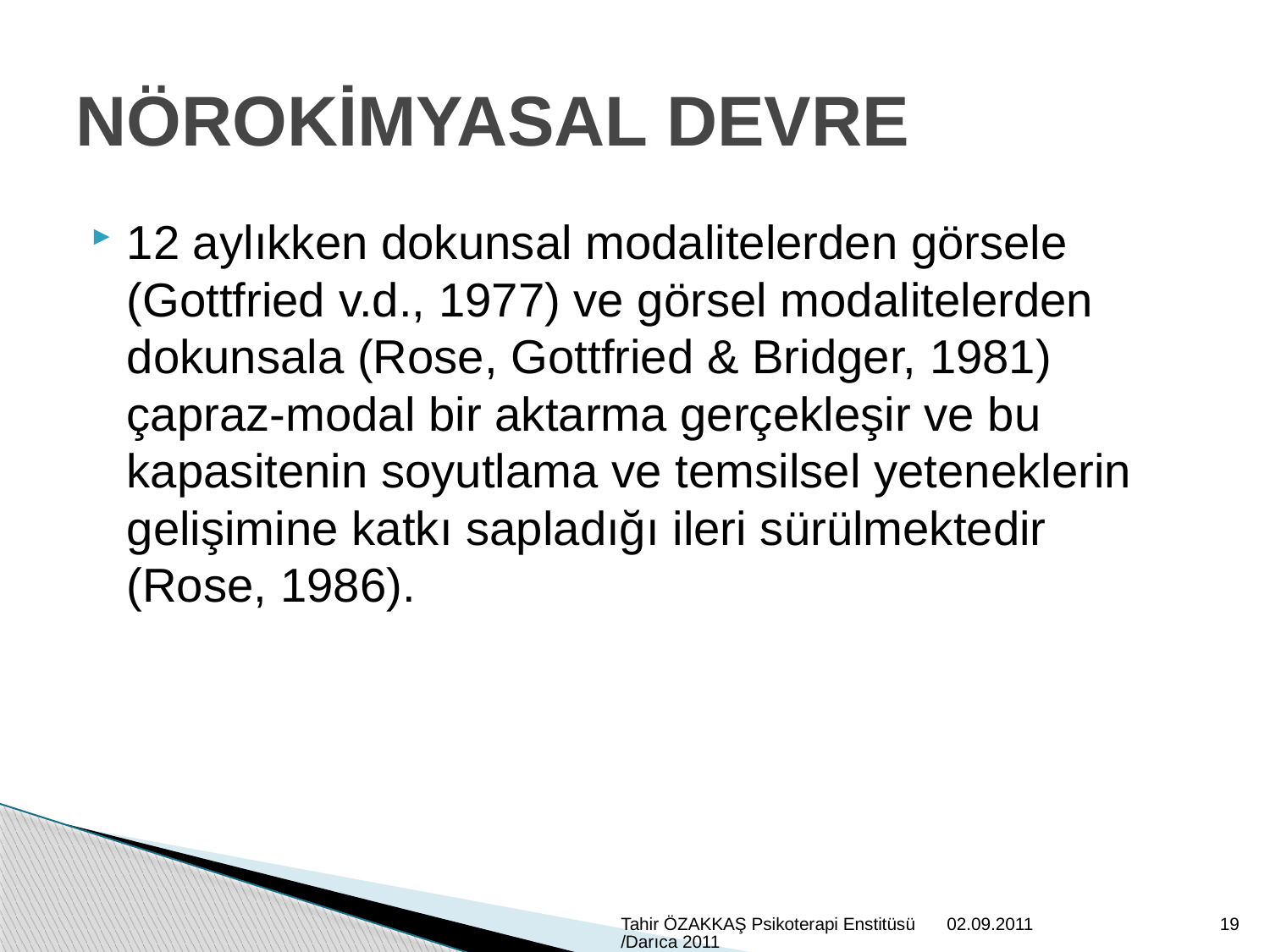

# NÖROKİMYASAL DEVRE
12 aylıkken dokunsal modalitelerden görsele (Gottfried v.d., 1977) ve görsel modalitelerden dokunsala (Rose, Gottfried & Bridger, 1981) çapraz-modal bir aktarma gerçekleşir ve bu kapasitenin soyutlama ve temsilsel yeteneklerin gelişimine katkı sapladığı ileri sürülmektedir (Rose, 1986).

Tahir ÖZAKKAŞ Psikoterapi Enstitüsü /Darıca 2011
02.09.2011
19